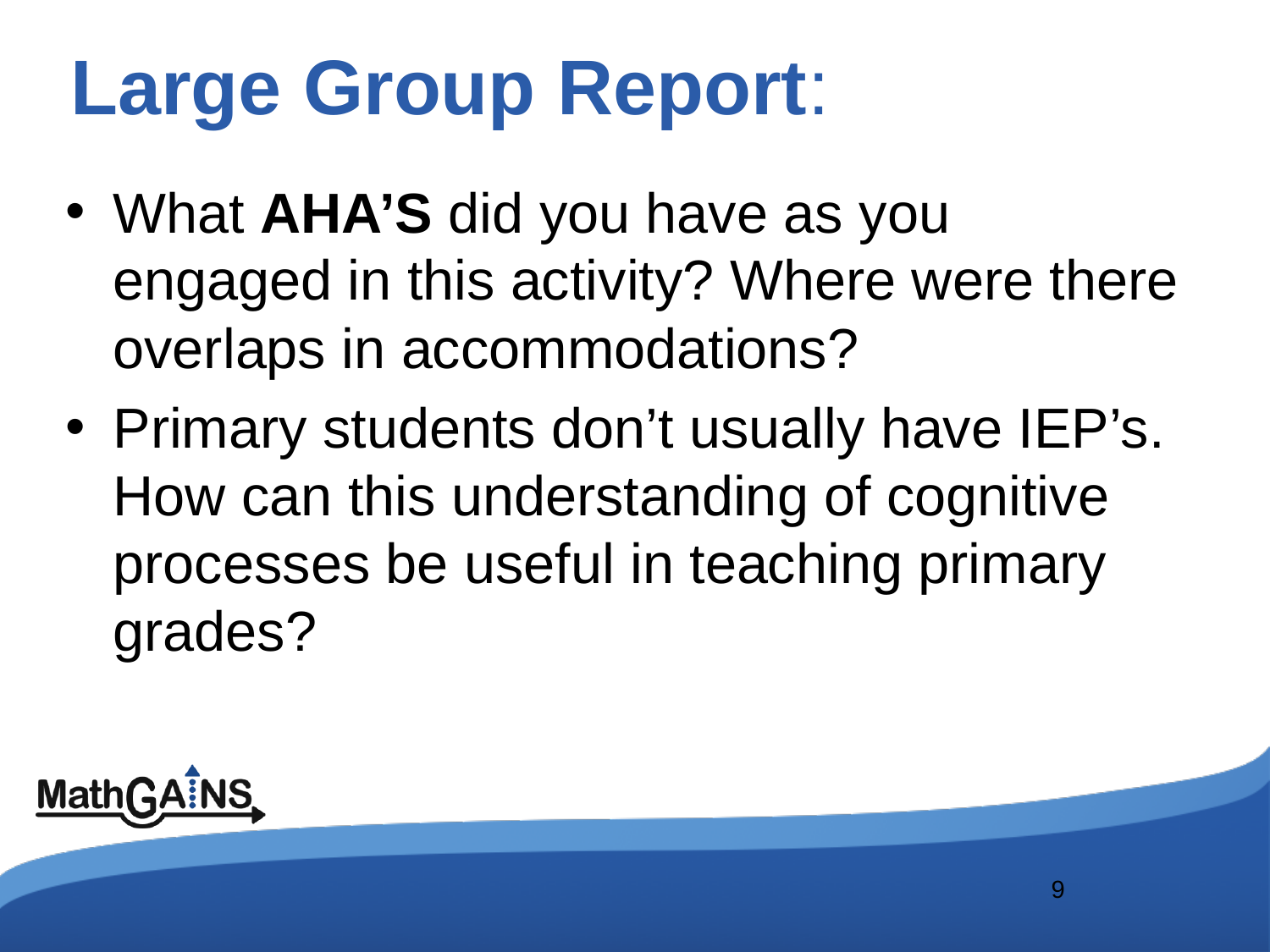

# Large Group Report:
What aha’s did you have as you engaged in this activity? Where were there overlaps in accommodations?
Primary students don’t usually have IEP’s. How can this understanding of cognitive processes be useful in teaching primary grades?

9